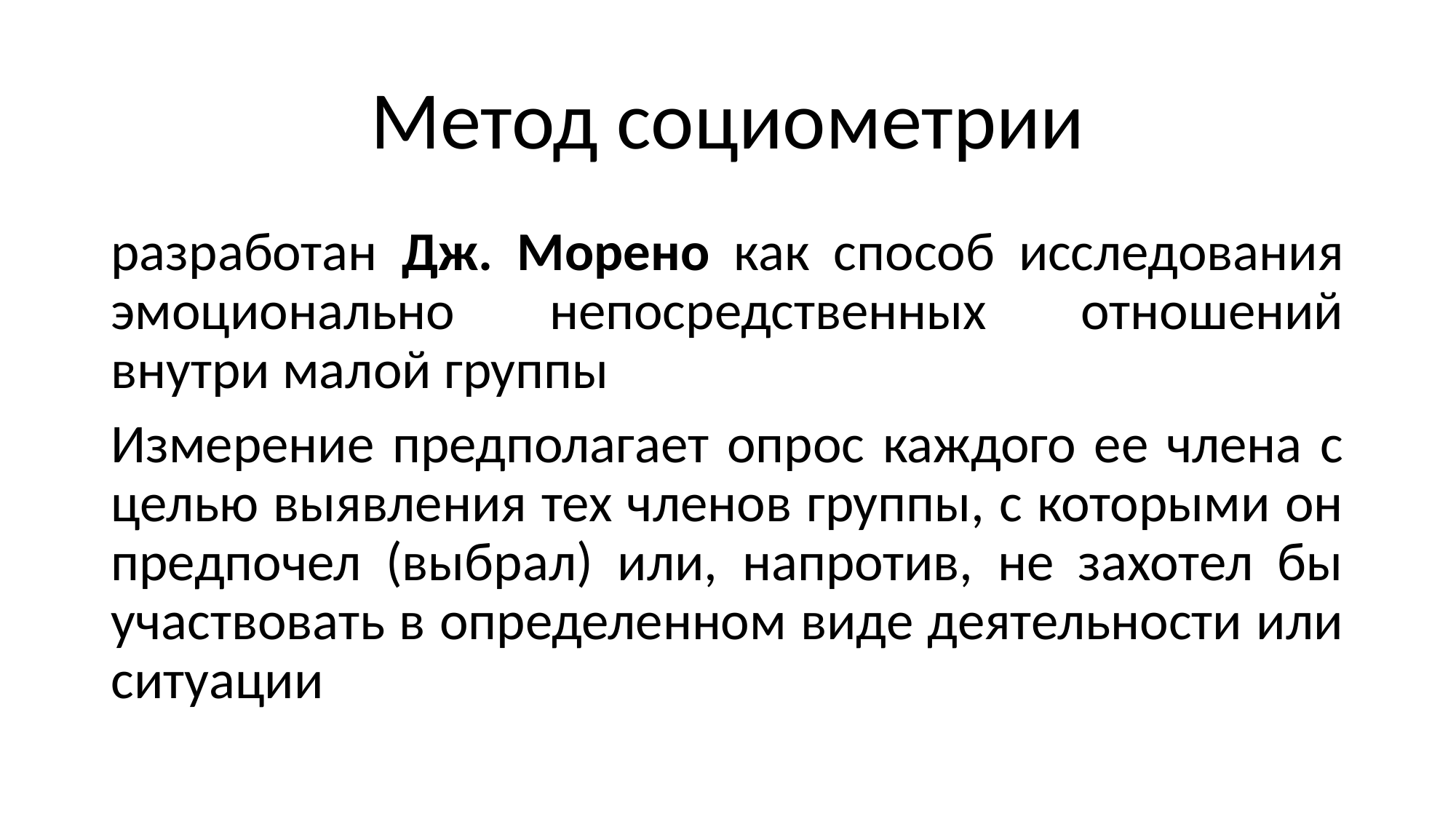

# Метод социометрии
разработан Дж. Морено как способ исследования эмоционально непосредственных отношений внутри малой группы
Измерение предполагает опрос каждого ее члена с целью выявления тех членов группы, с которыми он предпочел (выбрал) или, напротив, не захотел бы участвовать в определенном виде деятельности или ситуации